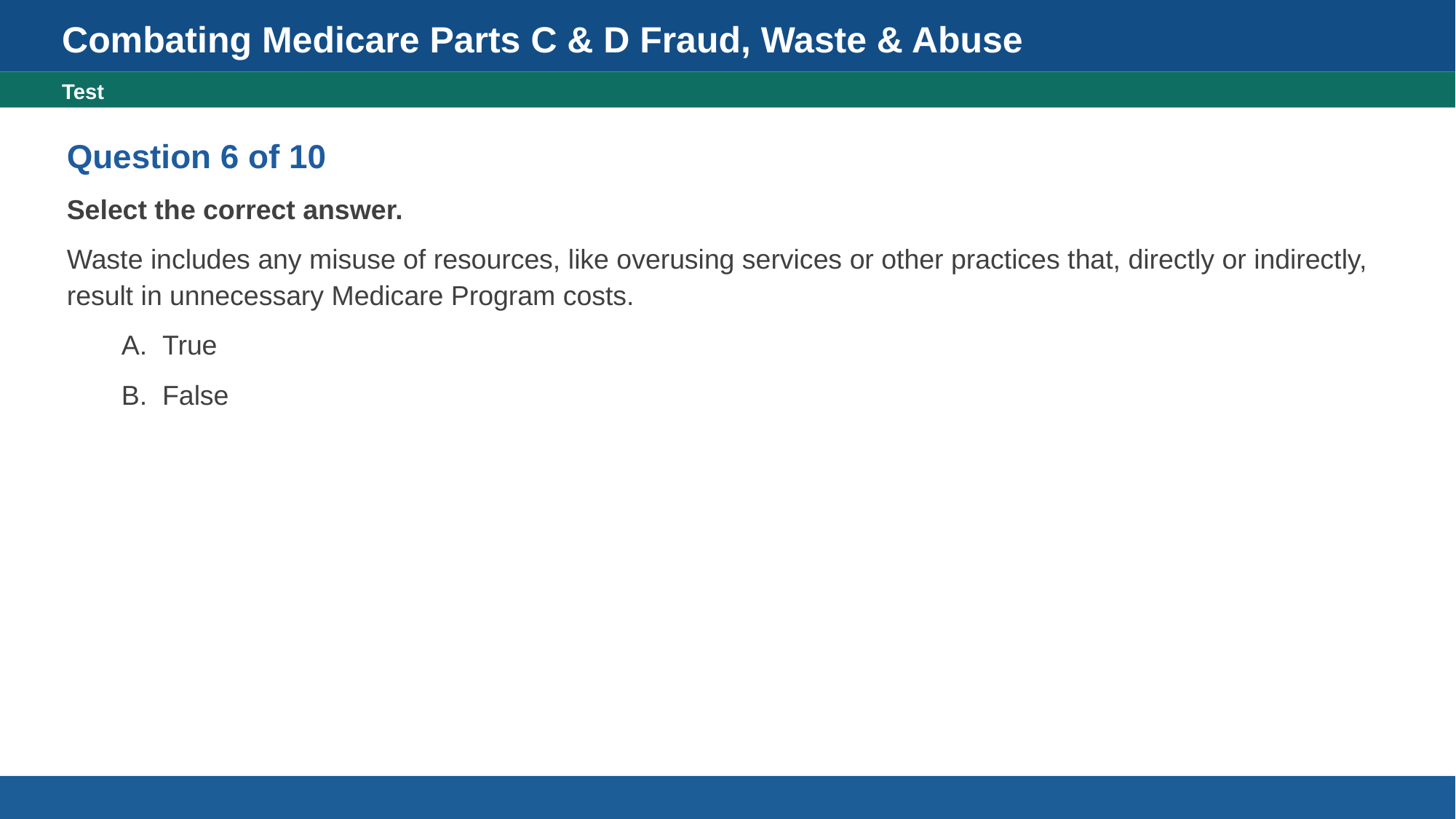

Combating Medicare Parts C & D Fraud, Waste & Abuse
Question 6 of 10

Test
Question 6 of 10
Select the correct answer.
Waste includes any misuse of resources, like overusing services or other practices that, directly or indirectly, result in unnecessary Medicare Program costs.
True
False